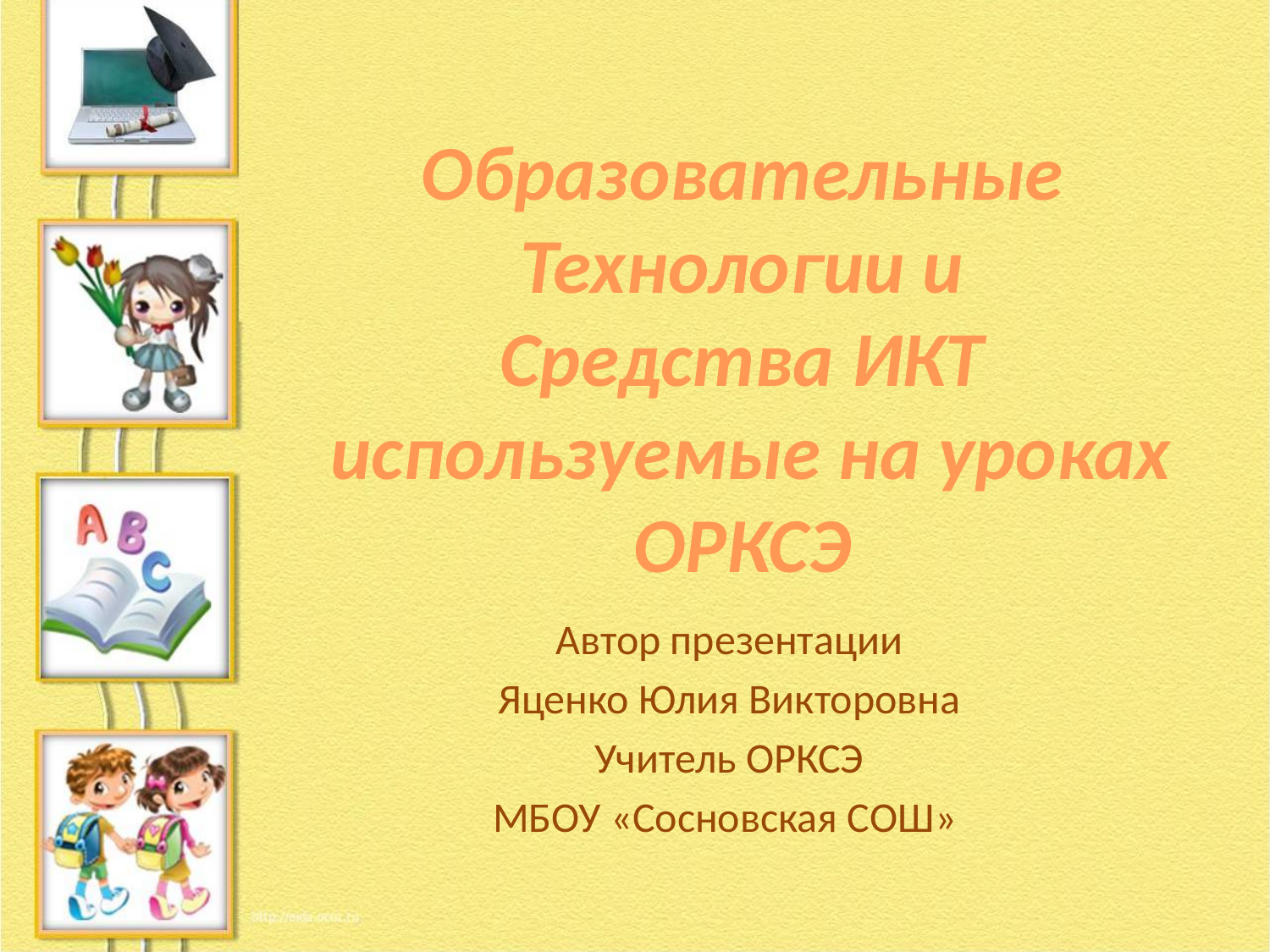

Образовательные
Технологии и
Средства ИКТ
 используемые на уроках
ОРКСЭ
Автор презентации
Яценко Юлия Викторовна
Учитель ОРКСЭ
МБОУ «Сосновская СОШ»